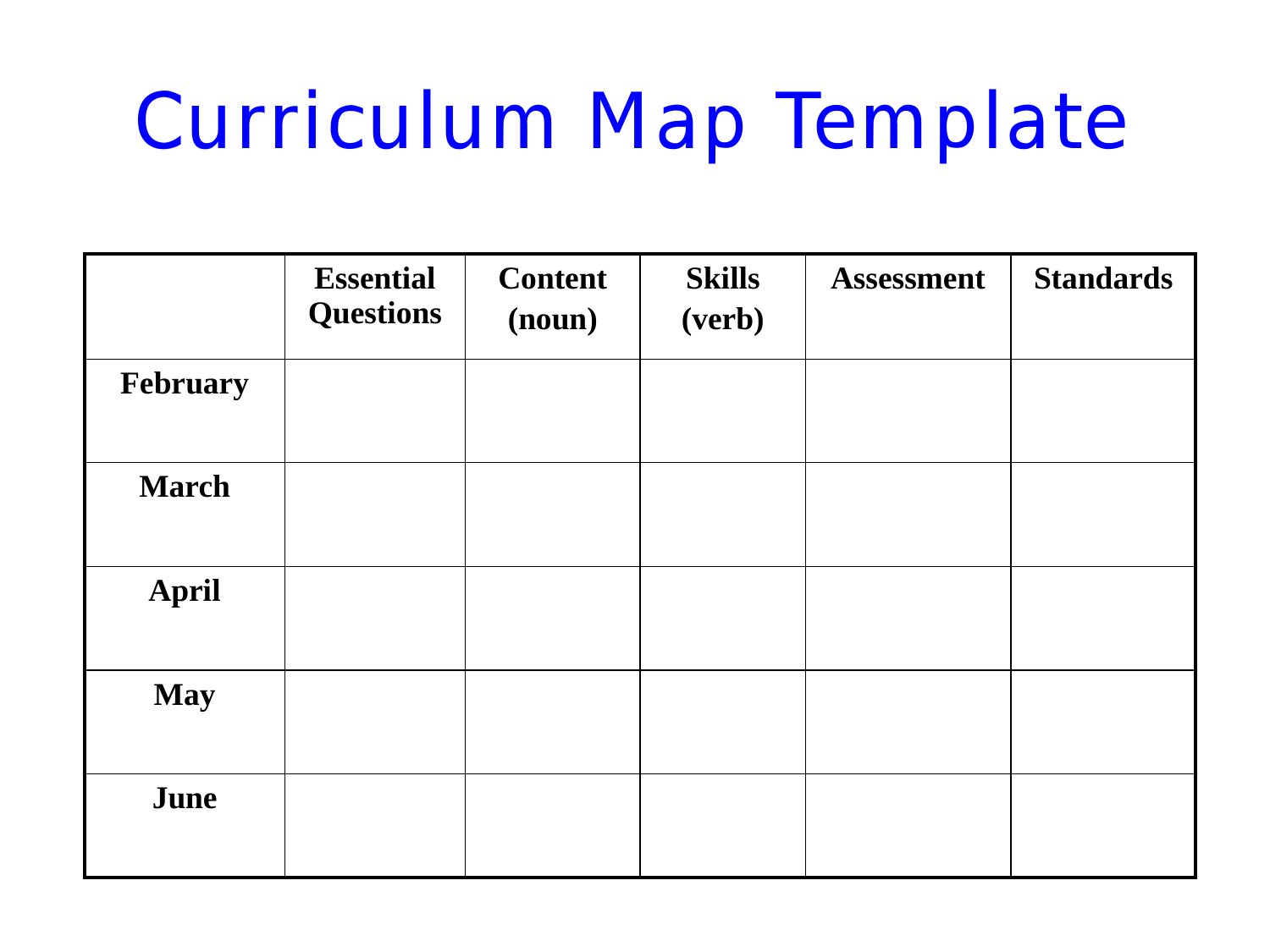

# Curriculum Map Template
|  | Essential Questions | Content (noun) | Skills (verb) | Assessment | Standards |
| --- | --- | --- | --- | --- | --- |
| February |  |  |  |  |  |
| March |  |  |  |  |  |
| April |  |  |  |  |  |
| May |  |  |  |  |  |
| June |  |  |  |  |  |